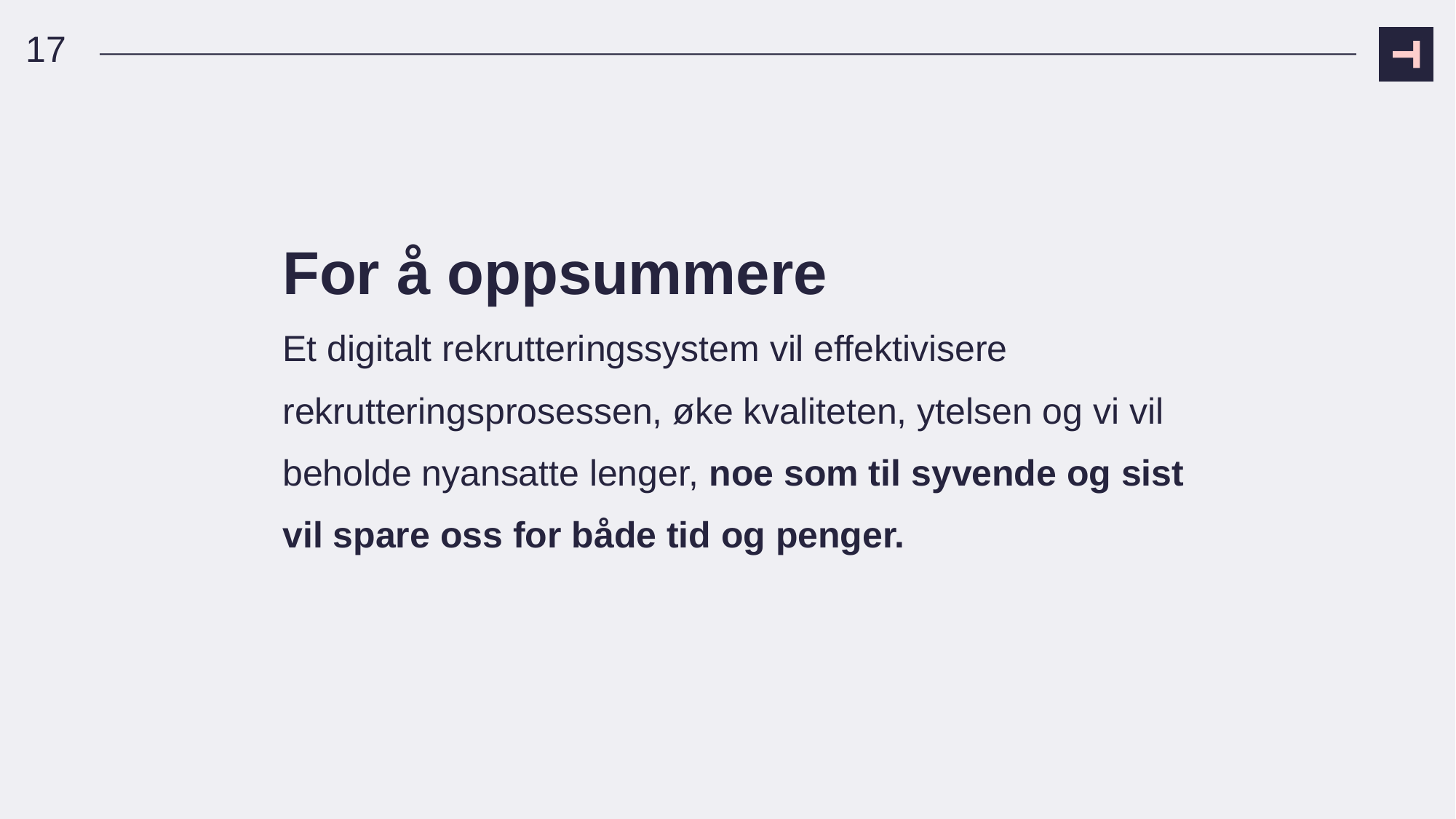

17
# For å oppsummere Et digitalt rekrutteringssystem vil effektivisere rekrutteringsprosessen, øke kvaliteten, ytelsen og vi vil beholde nyansatte lenger, noe som til syvende og sist vil spare oss for både tid og penger.